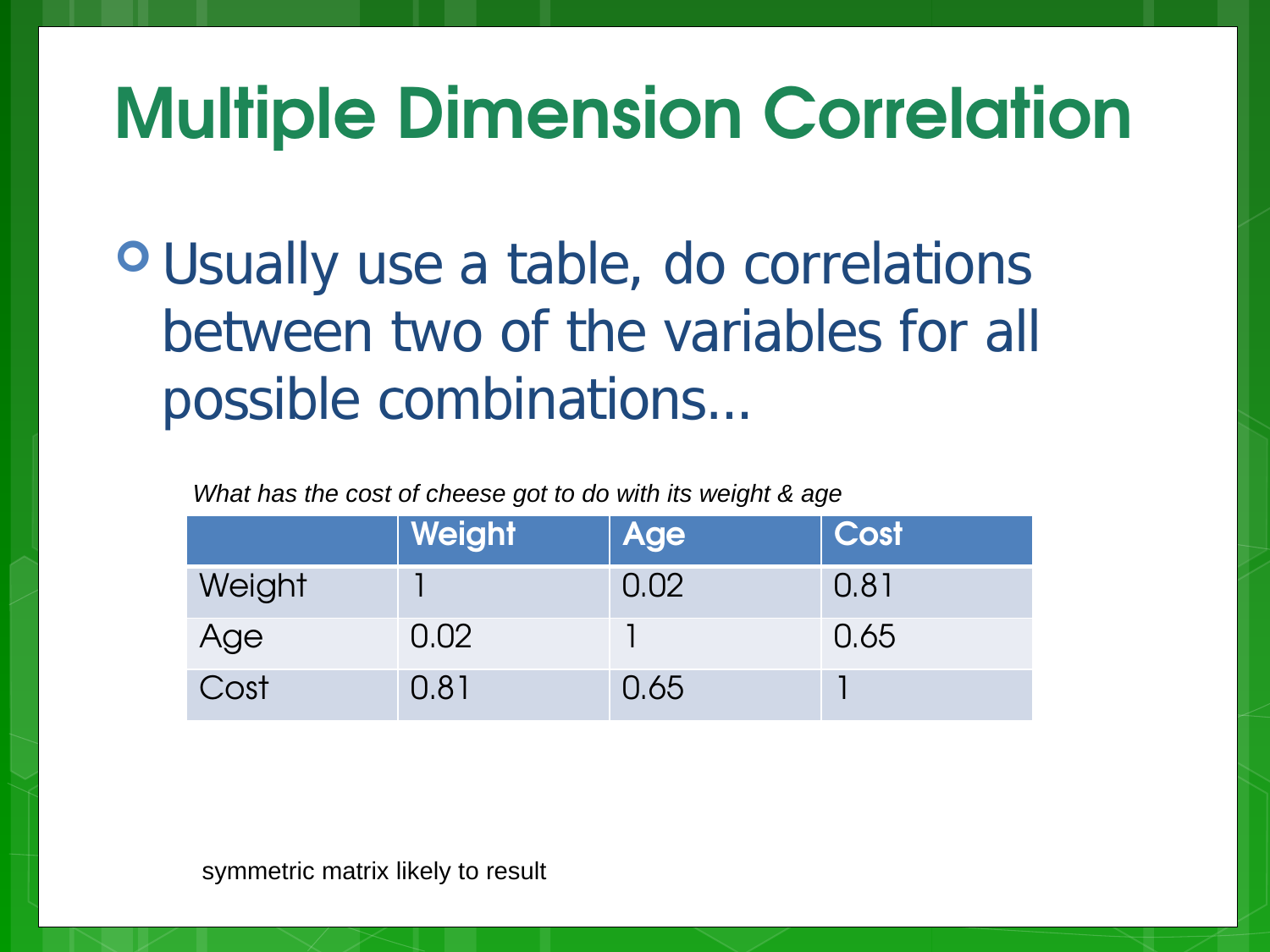

# Multiple Dimension Correlation
Usually use a table, do correlations between two of the variables for all possible combinations…
What has the cost of cheese got to do with its weight & age
|  | Weight | Age | Cost |
| --- | --- | --- | --- |
| Weight | 1 | 0.02 | 0.81 |
| Age | 0.02 | 1 | 0.65 |
| Cost | 0.81 | 0.65 | 1 |
symmetric matrix likely to result